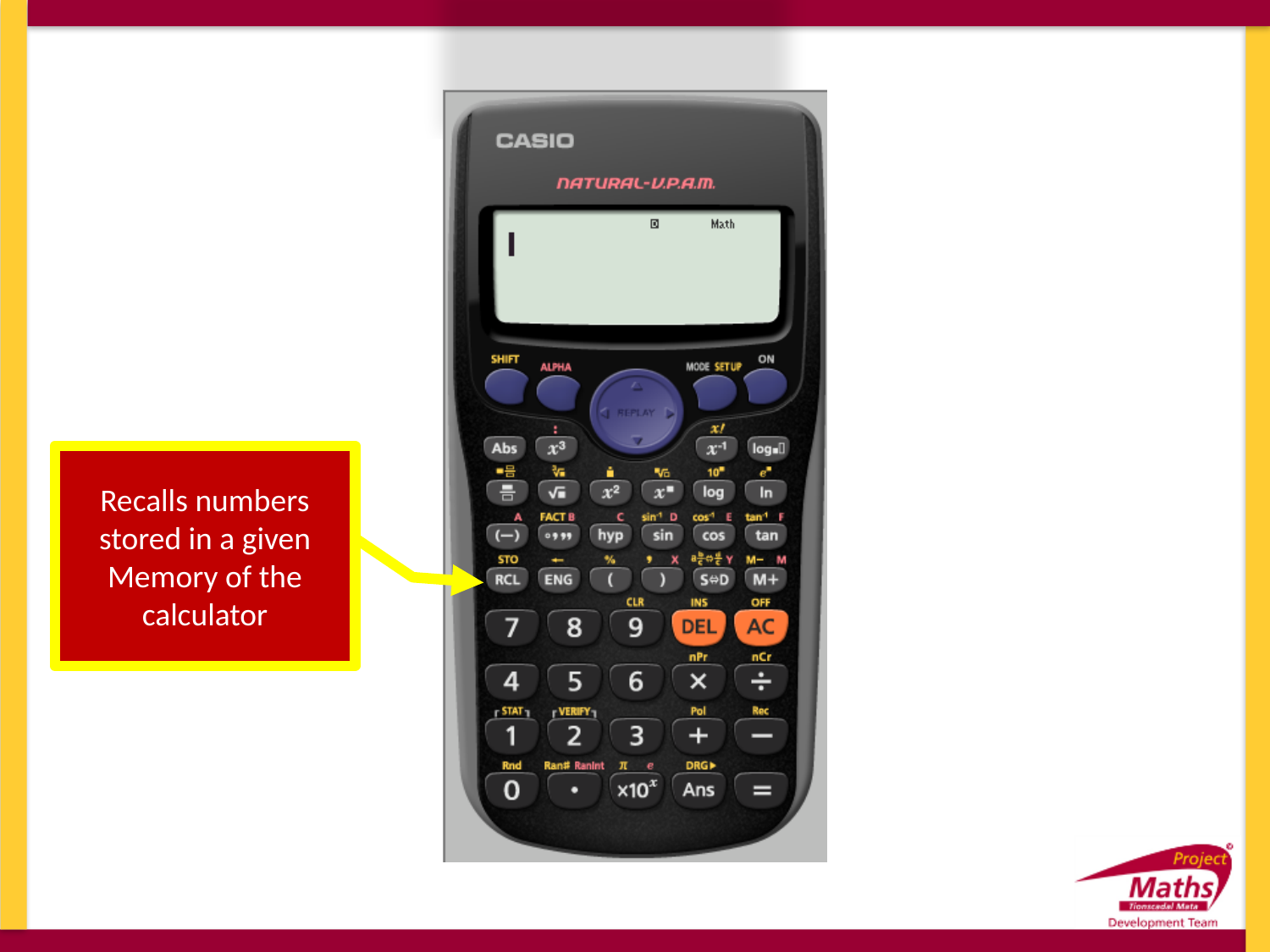

Recalls numbers stored in a given Memory of the calculator